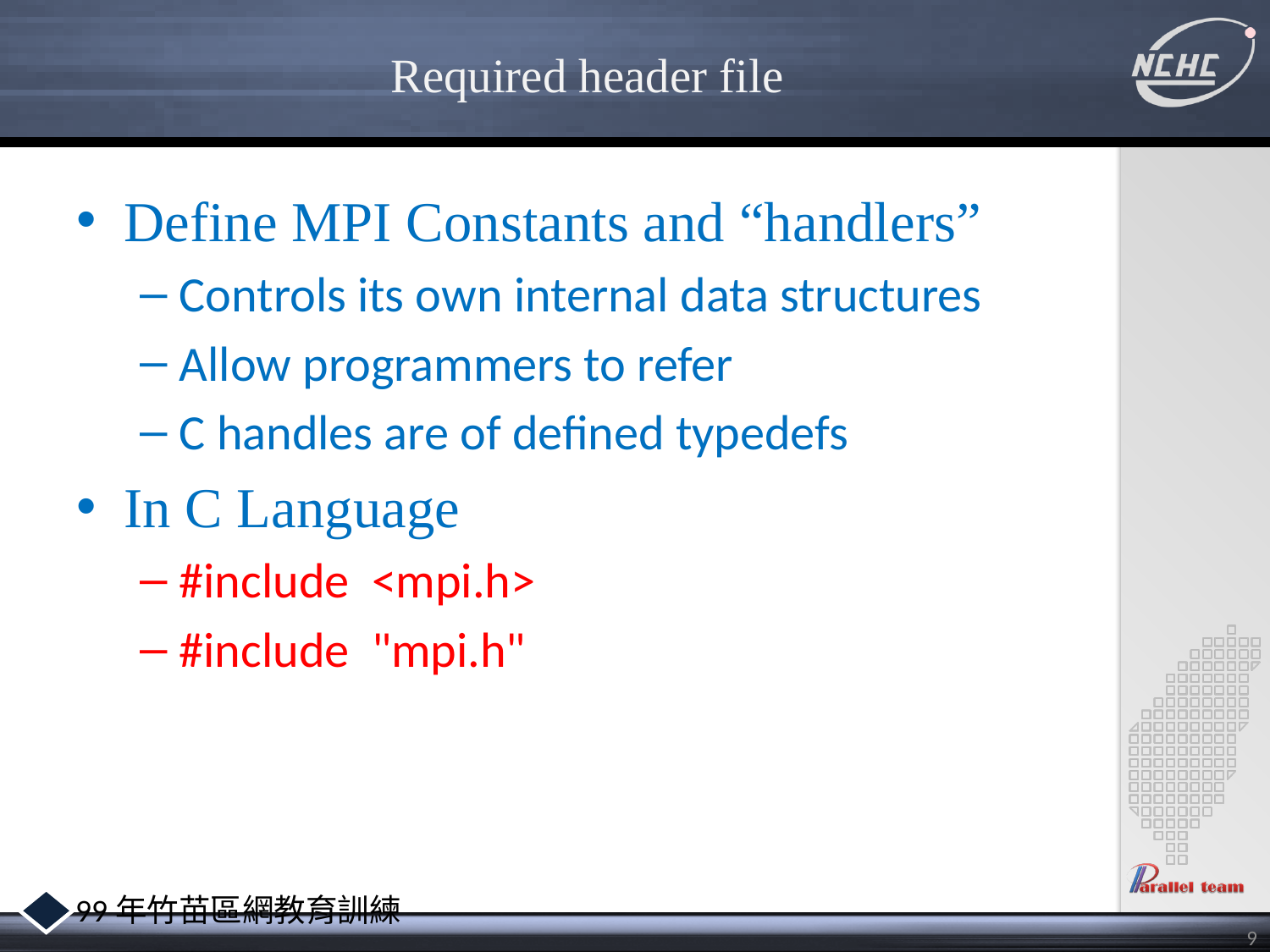

# Required header file
Define MPI Constants and “handlers”
Controls its own internal data structures
Allow programmers to refer
C handles are of defined typedefs
In C Language
#include  <mpi.h>
#include  "mpi.h"
9